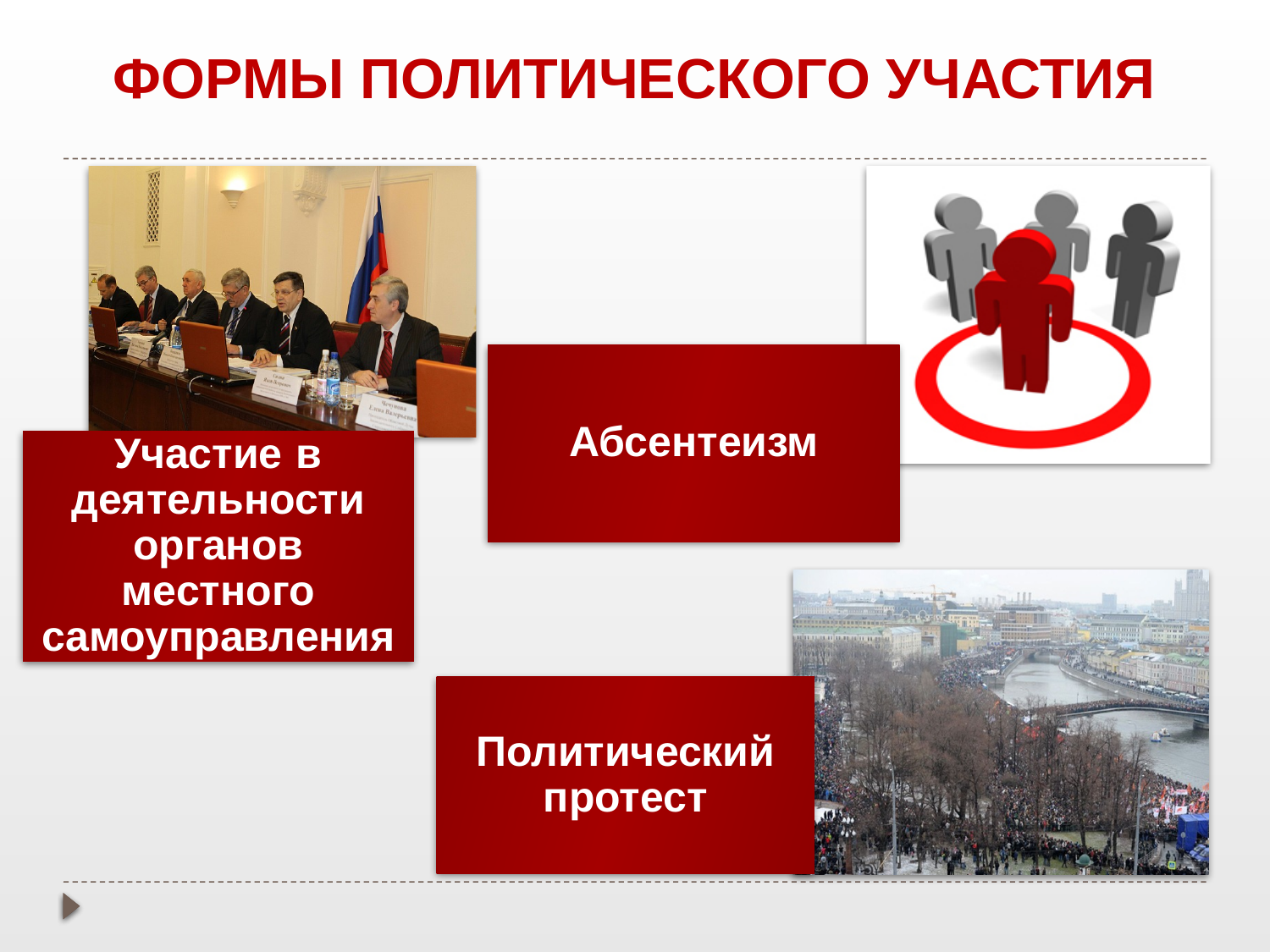

# ФОРМЫ ПОЛИТИЧЕСКОГО УЧАСТИЯ
Участие в деятельности органов местного самоуправления
Абсентеизм
Политический протест